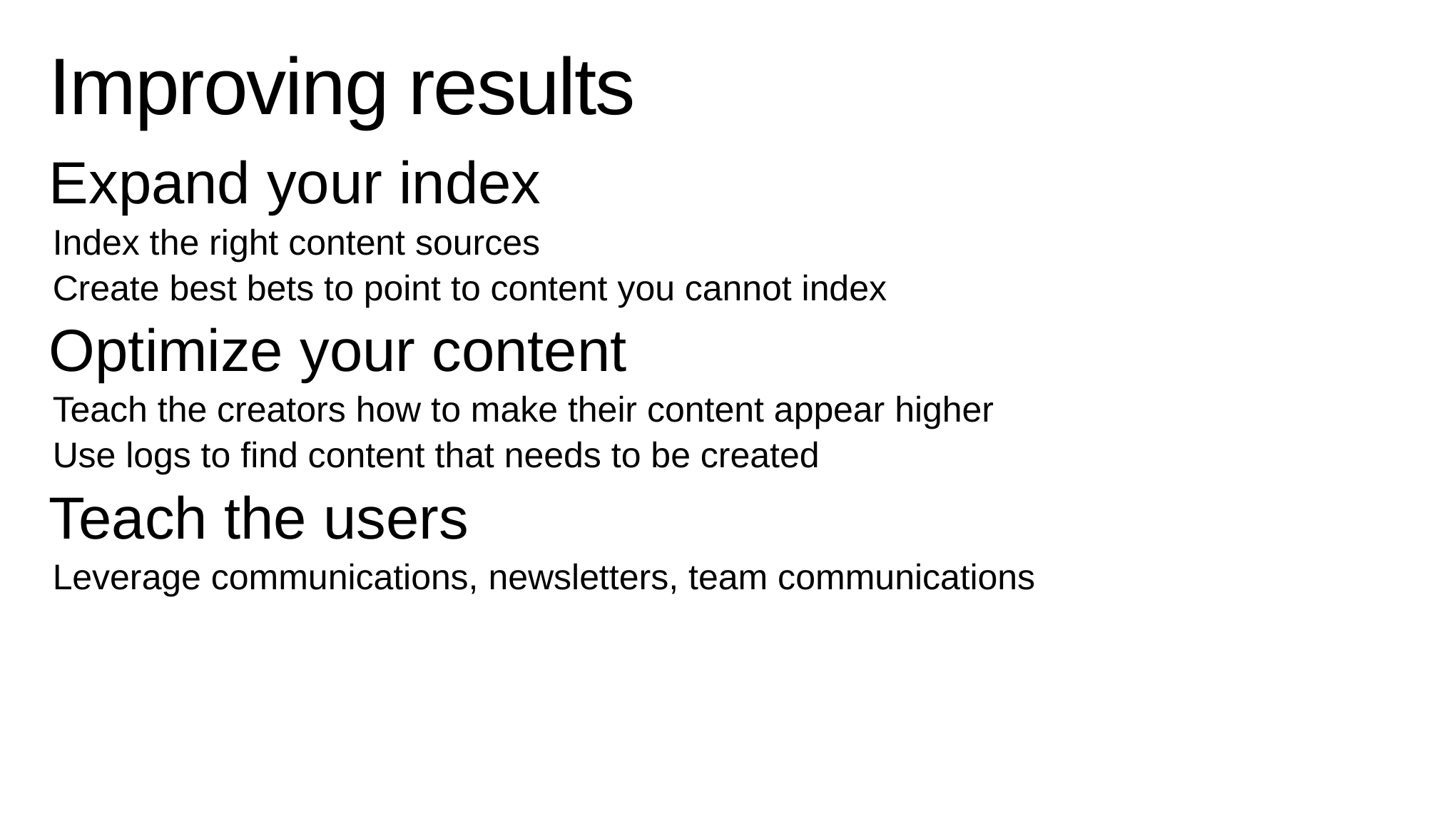

# Improving results
Expand your index
Index the right content sources
Create best bets to point to content you cannot index
Optimize your content
Teach the creators how to make their content appear higher
Use logs to find content that needs to be created
Teach the users
Leverage communications, newsletters, team communications